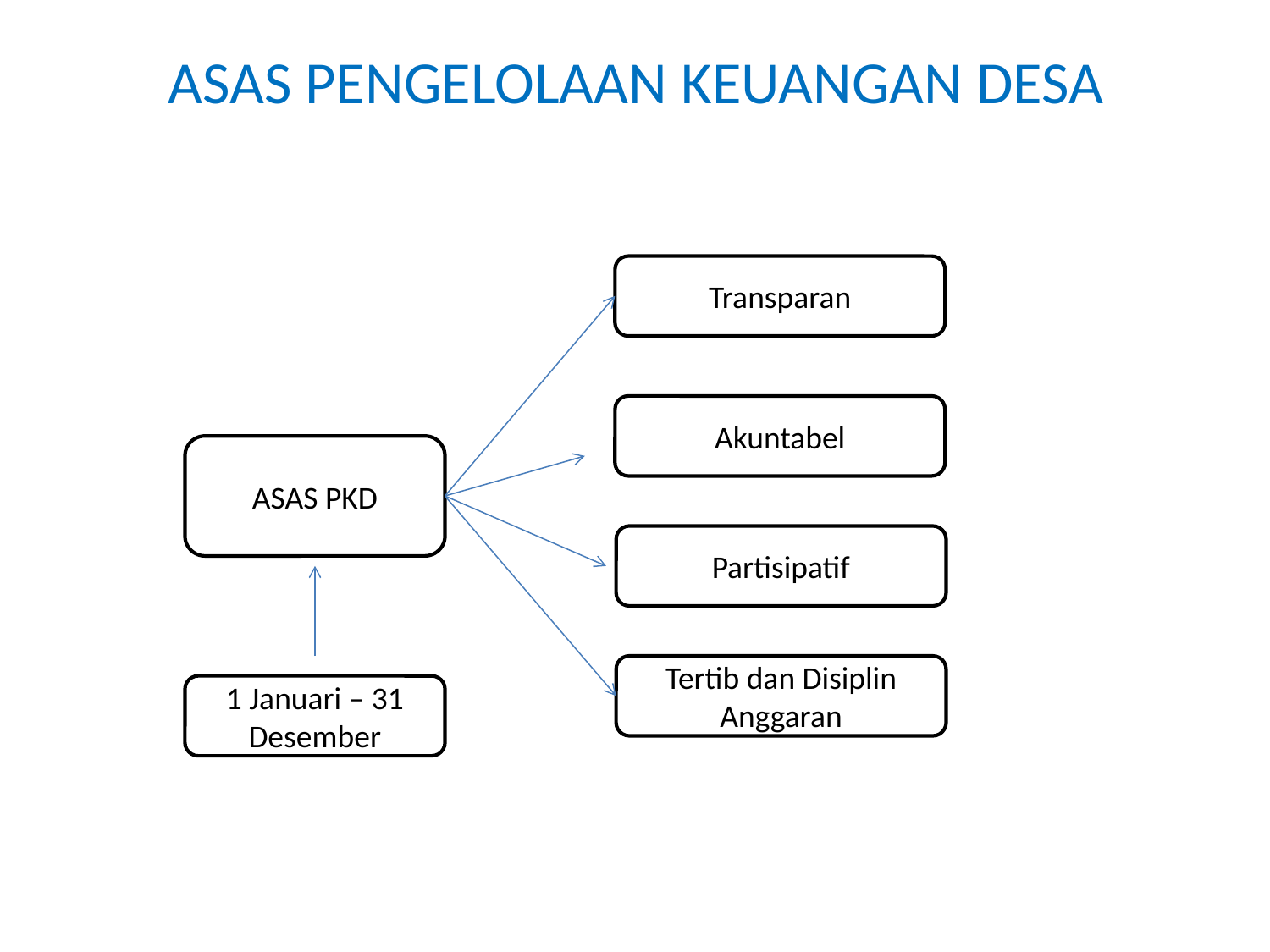

# ASAS PENGELOLAAN KEUANGAN DESA
Transparan
Akuntabel
ASAS PKD
Partisipatif
Tertib dan Disiplin Anggaran
1 Januari – 31 Desember